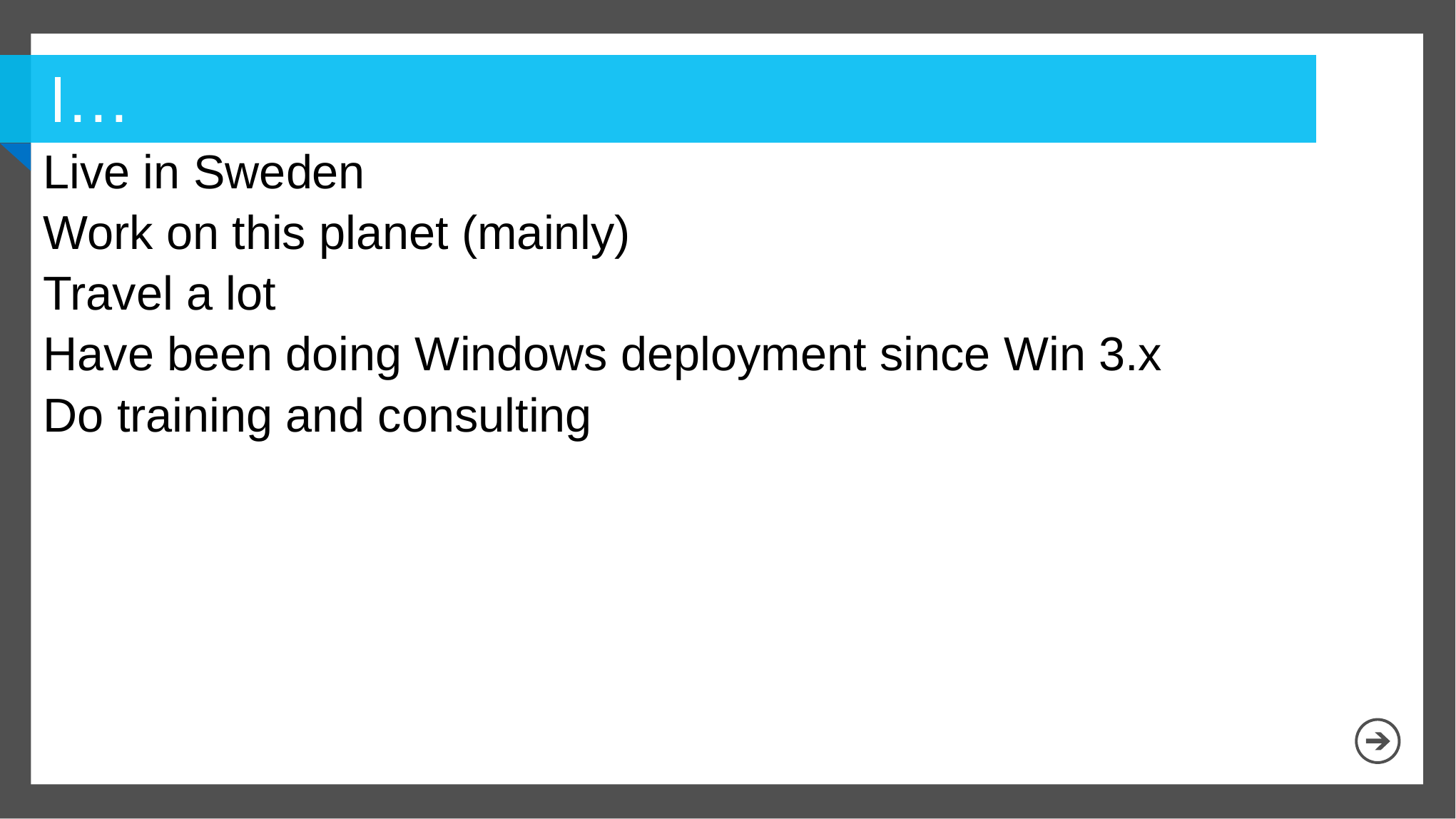

# I…
Live in Sweden
Work on this planet (mainly)
Travel a lot
Have been doing Windows deployment since Win 3.x
Do training and consulting